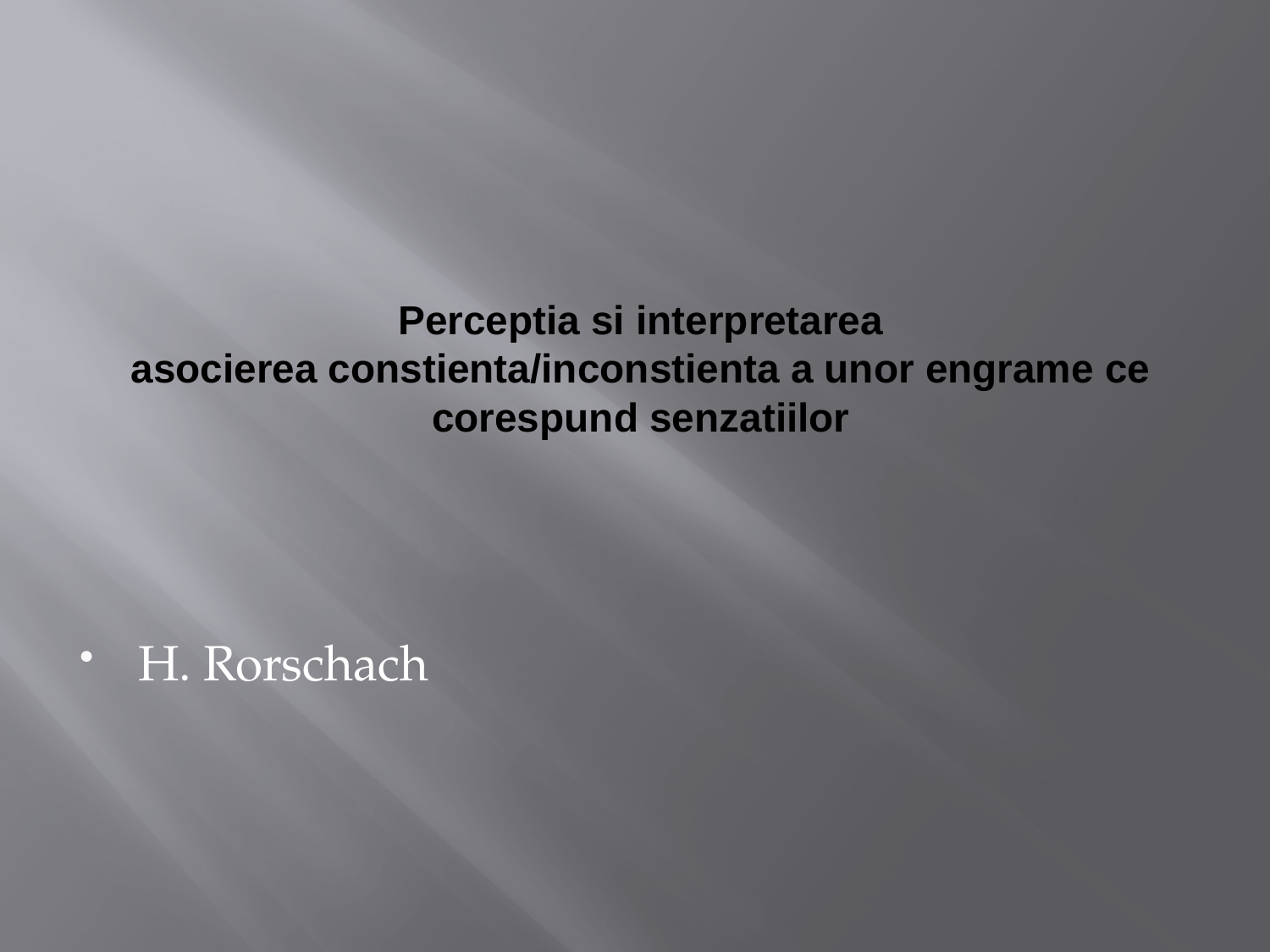

# Perceptia si interpretarea asocierea constienta/inconstienta a unor engrame ce corespund senzatiilor
H. Rorschach